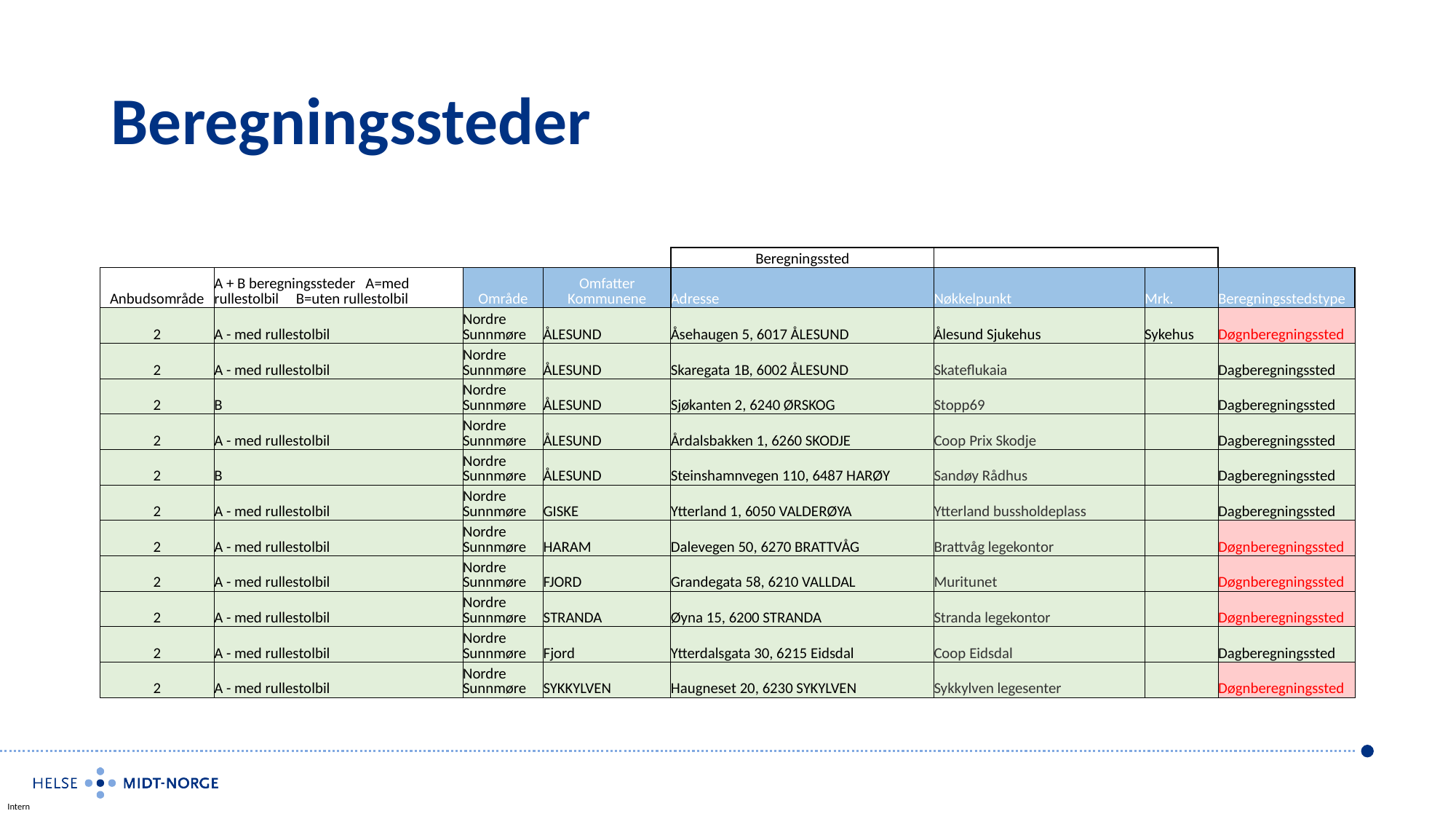

# Beregningssteder
|  |  |  |  | Beregningssted |  |  |  |
| --- | --- | --- | --- | --- | --- | --- | --- |
| Anbudsområde | A + B beregningssteder A=med rullestolbil B=uten rullestolbil | Område | Omfatter Kommunene | Adresse | Nøkkelpunkt | Mrk. | Beregningsstedstype |
| 2 | A - med rullestolbil | Nordre Sunnmøre | ÅLESUND | Åsehaugen 5, 6017 ÅLESUND | Ålesund Sjukehus | Sykehus | Døgnberegningssted |
| 2 | A - med rullestolbil | Nordre Sunnmøre | ÅLESUND | Skaregata 1B, 6002 ÅLESUND | Skateflukaia |  | Dagberegningssted |
| 2 | B | Nordre Sunnmøre | ÅLESUND | Sjøkanten 2, 6240 ØRSKOG | Stopp69 |  | Dagberegningssted |
| 2 | A - med rullestolbil | Nordre Sunnmøre | ÅLESUND | Årdalsbakken 1, 6260 SKODJE | Coop Prix Skodje |  | Dagberegningssted |
| 2 | B | Nordre Sunnmøre | ÅLESUND | Steinshamnvegen 110, 6487 HARØY | Sandøy Rådhus |  | Dagberegningssted |
| 2 | A - med rullestolbil | Nordre Sunnmøre | GISKE | Ytterland 1, 6050 VALDERØYA | Ytterland bussholdeplass |  | Dagberegningssted |
| 2 | A - med rullestolbil | Nordre Sunnmøre | HARAM | Dalevegen 50, 6270 BRATTVÅG | Brattvåg legekontor |  | Døgnberegningssted |
| 2 | A - med rullestolbil | Nordre Sunnmøre | FJORD | Grandegata 58, 6210 VALLDAL | Muritunet |  | Døgnberegningssted |
| 2 | A - med rullestolbil | Nordre Sunnmøre | STRANDA | Øyna 15, 6200 STRANDA | Stranda legekontor |  | Døgnberegningssted |
| 2 | A - med rullestolbil | Nordre Sunnmøre | Fjord | Ytterdalsgata 30, 6215 Eidsdal | Coop Eidsdal |  | Dagberegningssted |
| 2 | A - med rullestolbil | Nordre Sunnmøre | SYKKYLVEN | Haugneset 20, 6230 SYKYLVEN | Sykkylven legesenter |  | Døgnberegningssted |